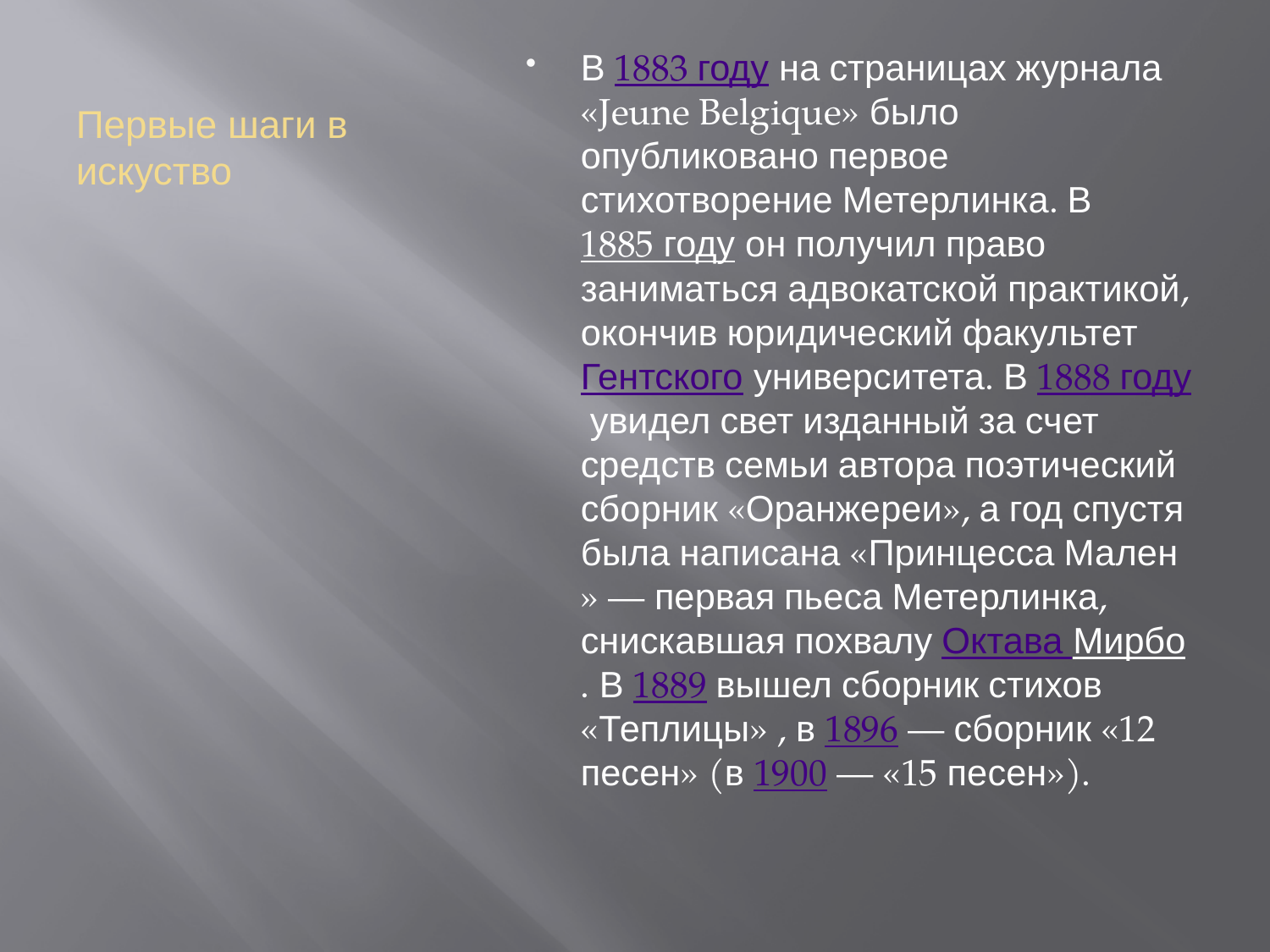

# Первые шаги в искуство
В 1883 году на страницах журнала «Jeune Belgique» было опубликовано первое стихотворение Метерлинка. В 1885 году он получил право заниматься адвокатской практикой, окончив юридический факультет Гентского университета. В 1888 году увидел свет изданный за счет средств семьи автора поэтический сборник «Оранжереи», а год спустя была написана «Принцесса Мален » — первая пьеса Метерлинка, снискавшая похвалу Октава Мирбо . В 1889 вышел сборник стихов «Теплицы» , в 1896 — сборник «12 песен» (в 1900 — «15 песен»).